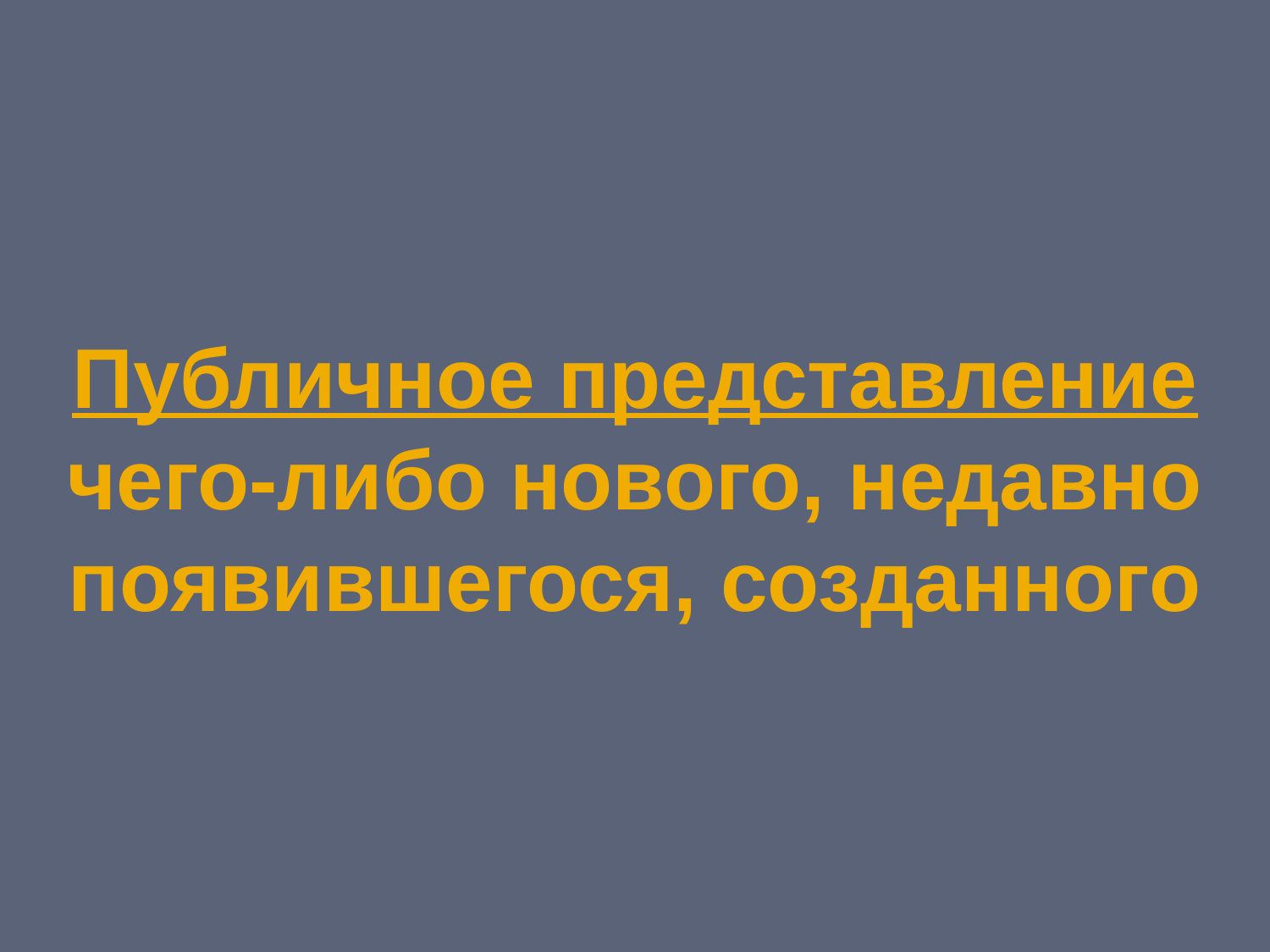

Публичное представление чего-либо нового, недавно появившегося, созданного